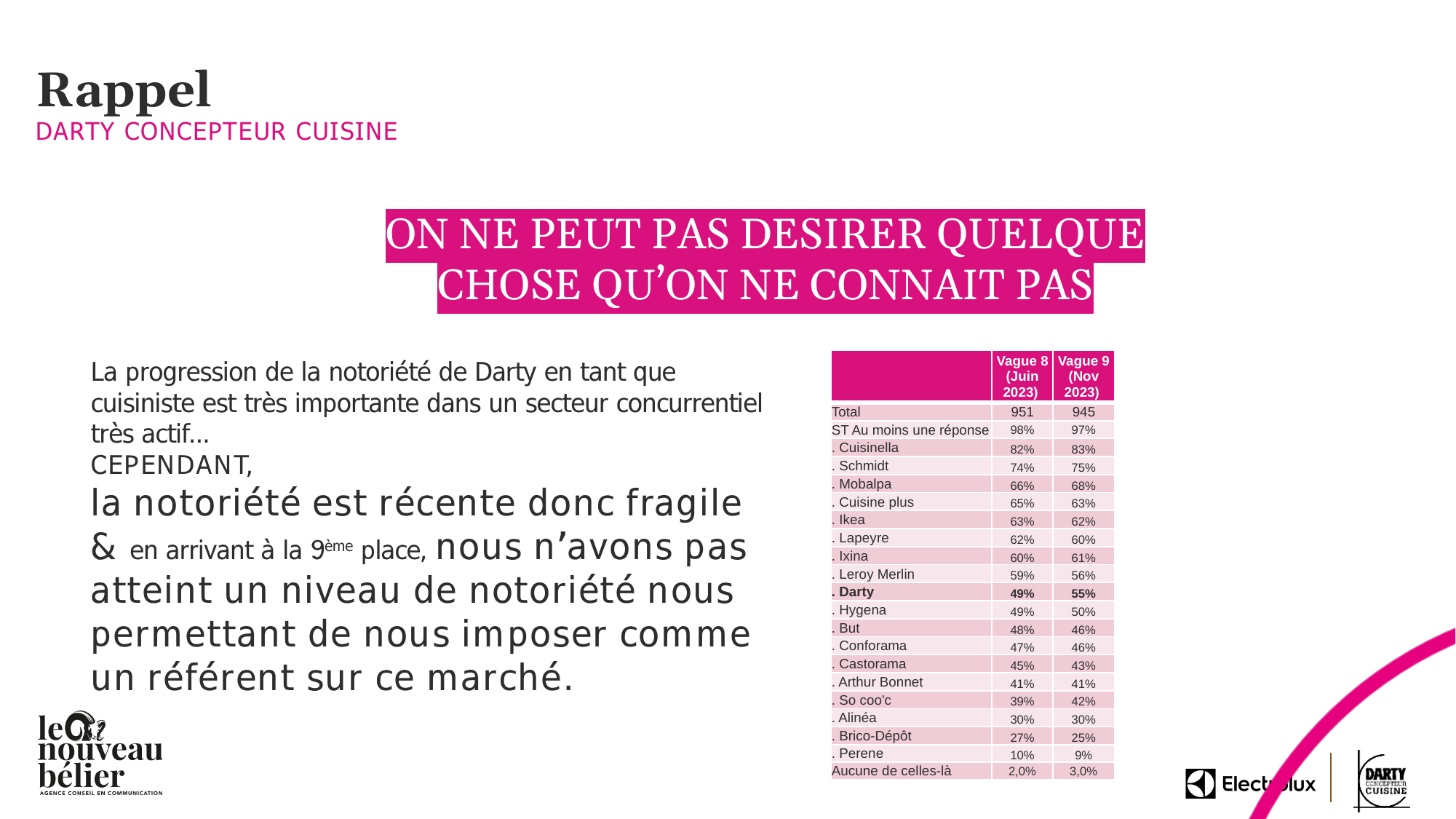

# Rappel
Darty Concepteur cuisine
ON NE PEUT PAS DESIRER QUELQUE CHOSE QU’ON NE CONNAIT PAS
La progression de la notoriété de Darty en tant que cuisiniste est très importante dans un secteur concurrentiel très actif…
CEPENDANT,
la notoriété est récente donc fragile & en arrivant à la 9ème place, nous n’avons pas atteint un niveau de notoriété nous permettant de nous imposer comme un référent sur ce marché.
|  | Vague 8 (Juin 2023) | Vague 9 (Nov 2023) |
| --- | --- | --- |
| Total | 951 | 945 |
| ST Au moins une réponse | 98% | 97% |
| . Cuisinella | 82% | 83% |
| . Schmidt | 74% | 75% |
| . Mobalpa | 66% | 68% |
| . Cuisine plus | 65% | 63% |
| . Ikea | 63% | 62% |
| . Lapeyre | 62% | 60% |
| . Ixina | 60% | 61% |
| . Leroy Merlin | 59% | 56% |
| . Darty | 49% | 55% |
| . Hygena | 49% | 50% |
| . But | 48% | 46% |
| . Conforama | 47% | 46% |
| . Castorama | 45% | 43% |
| . Arthur Bonnet | 41% | 41% |
| . So coo'c | 39% | 42% |
| . Alinéa | 30% | 30% |
| . Brico-Dépôt | 27% | 25% |
| . Perene | 10% | 9% |
| Aucune de celles-là | 2,0% | 3,0% |